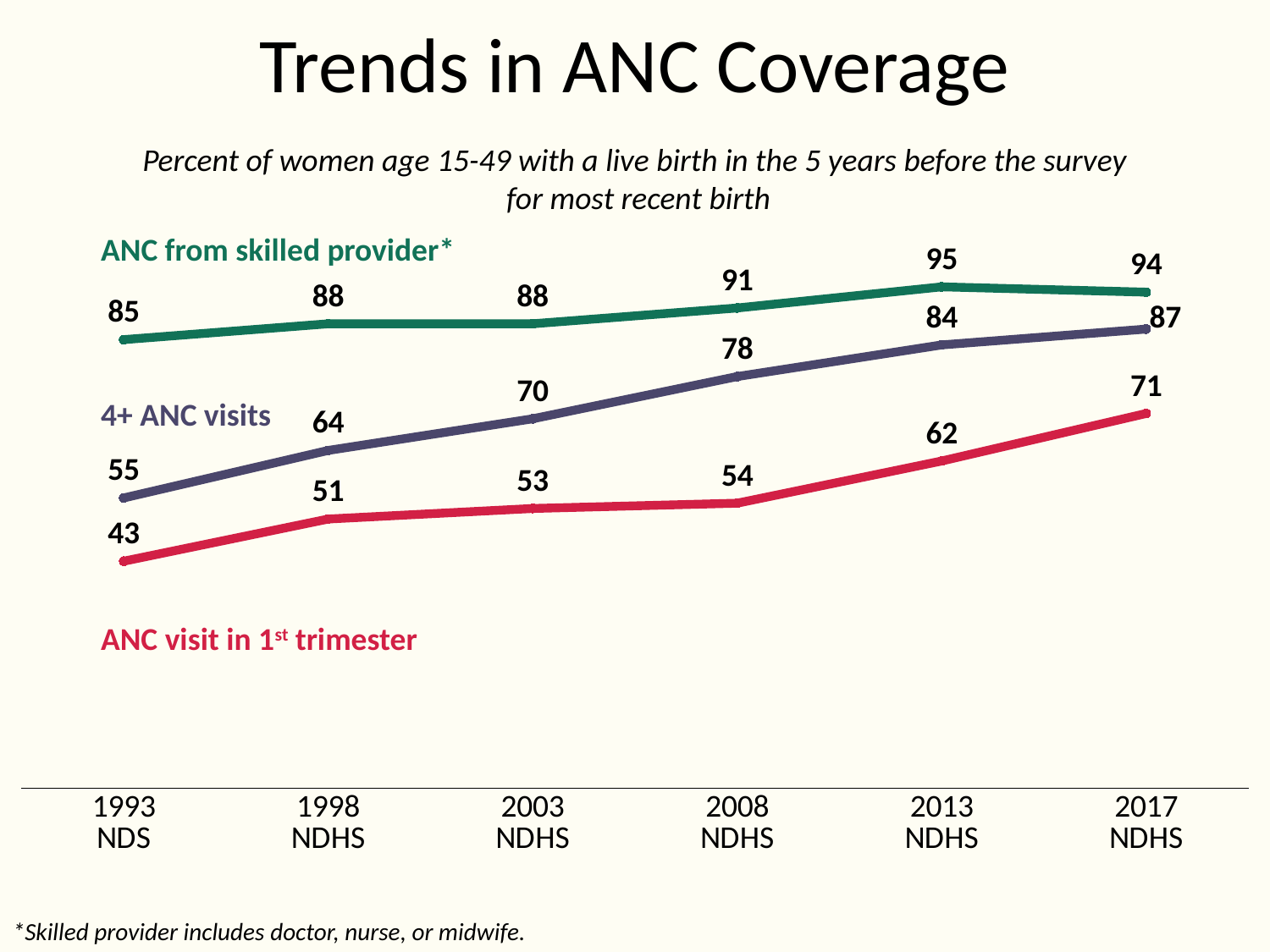

# Trends in ANC Coverage
Percent of women age 15-49 with a live birth in the 5 years before the survey
 for most recent birth

### Chart

| Category | ANC by skilled provider* | 4+ ANC visits | ANC in 1st trimester |
|---|---|---|---|
| 1993
NDS | 85.0 | 55.0 | 43.0 |
| 1998
NDHS | 88.0 | 64.0 | 51.0 |
| 2003
NDHS | 88.0 | 70.0 | 53.0 |
| 2008
NDHS | 91.0 | 78.0 | 54.0 |
| 2013
NDHS | 95.0 | 84.0 | 62.0 |
| 2017
NDHS | 94.0 | 87.0 | 71.0 |
ANC from skilled provider*
4+ ANC visits
ANC visit in 1st trimester
*Skilled provider includes doctor, nurse, or midwife.